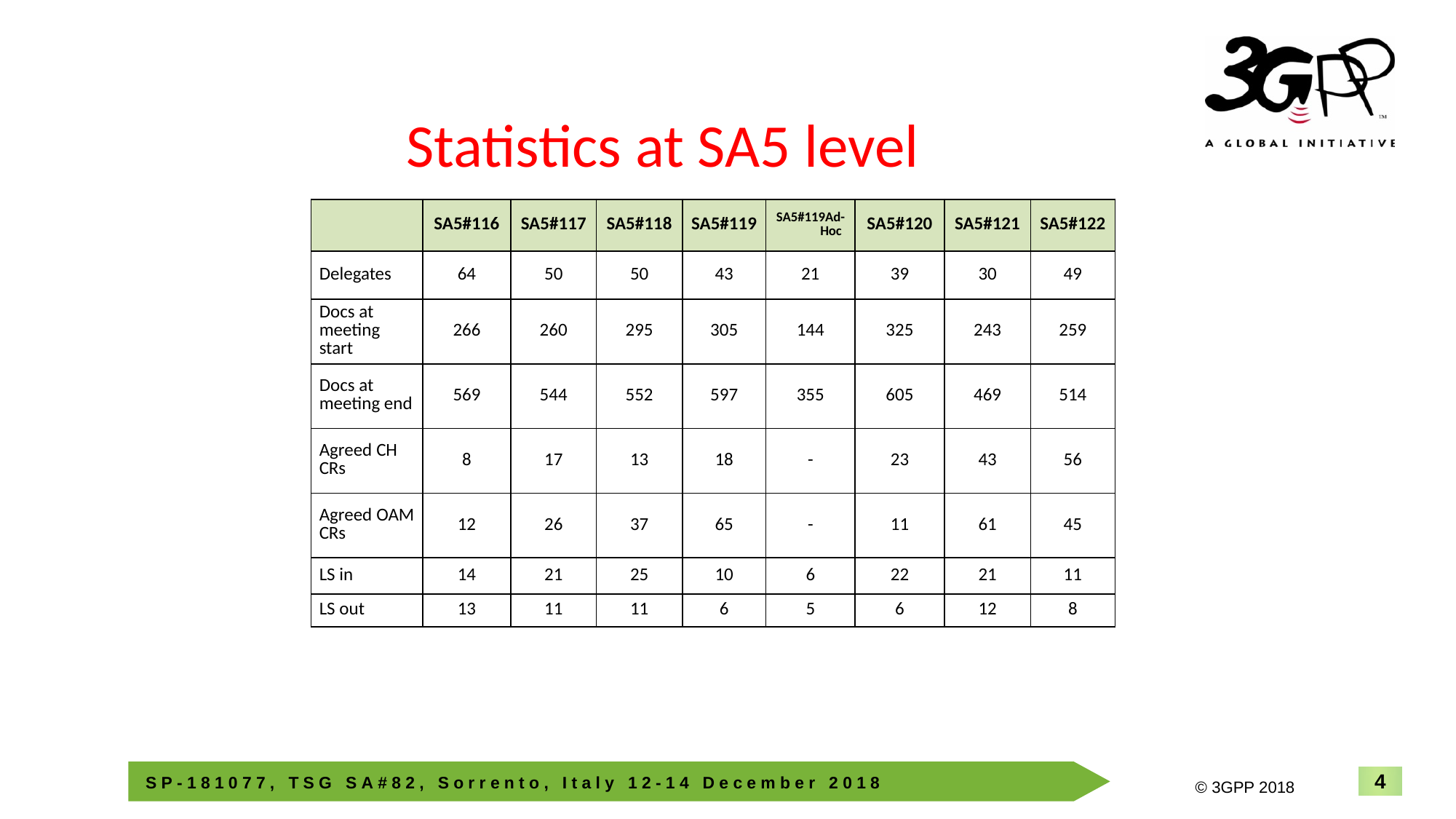

# Statistics at SA5 level
|  | SA5#116 | SA5#117 | SA5#118 | SA5#119 | SA5#119Ad-Hoc | SA5#120 | SA5#121 | SA5#122 |
| --- | --- | --- | --- | --- | --- | --- | --- | --- |
| Delegates | 64 | 50 | 50 | 43 | 21 | 39 | 30 | 49 |
| Docs at meeting start | 266 | 260 | 295 | 305 | 144 | 325 | 243 | 259 |
| Docs at meeting end | 569 | 544 | 552 | 597 | 355 | 605 | 469 | 514 |
| Agreed CH CRs | 8 | 17 | 13 | 18 | - | 23 | 43 | 56 |
| Agreed OAM CRs | 12 | 26 | 37 | 65 | - | 11 | 61 | 45 |
| LS in | 14 | 21 | 25 | 10 | 6 | 22 | 21 | 11 |
| LS out | 13 | 11 | 11 | 6 | 5 | 6 | 12 | 8 |